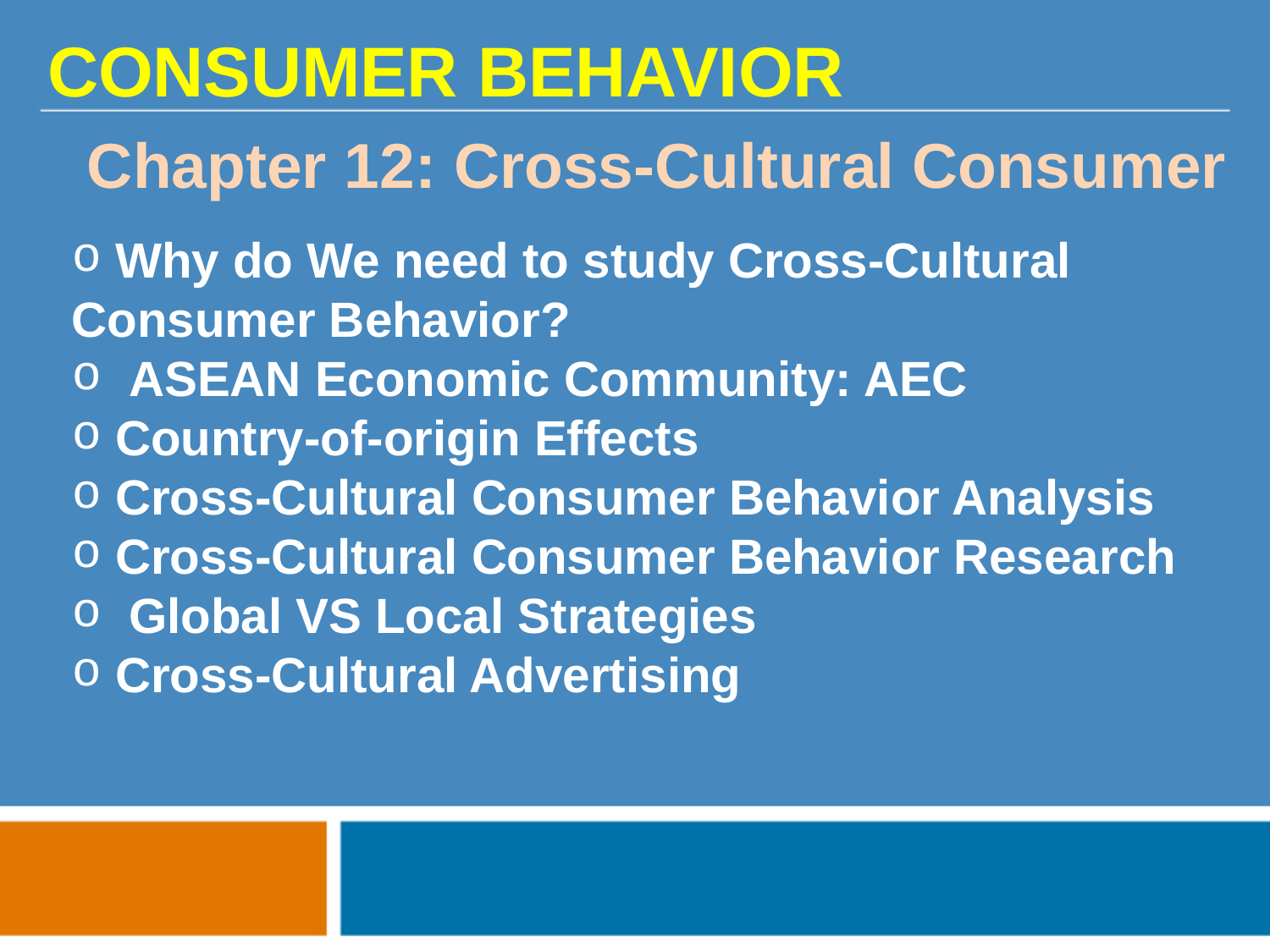

CONSUMER BEHAVIOR
Chapter 12: Cross-Cultural Consumer
 Why do We need to study Cross-Cultural Consumer Behavior?
  ASEAN Economic Community: AEC
 Country-of-origin Effects
 Cross-Cultural Consumer Behavior Analysis
 Cross-Cultural Consumer Behavior Research
  Global VS Local Strategies
 Cross-Cultural Advertising